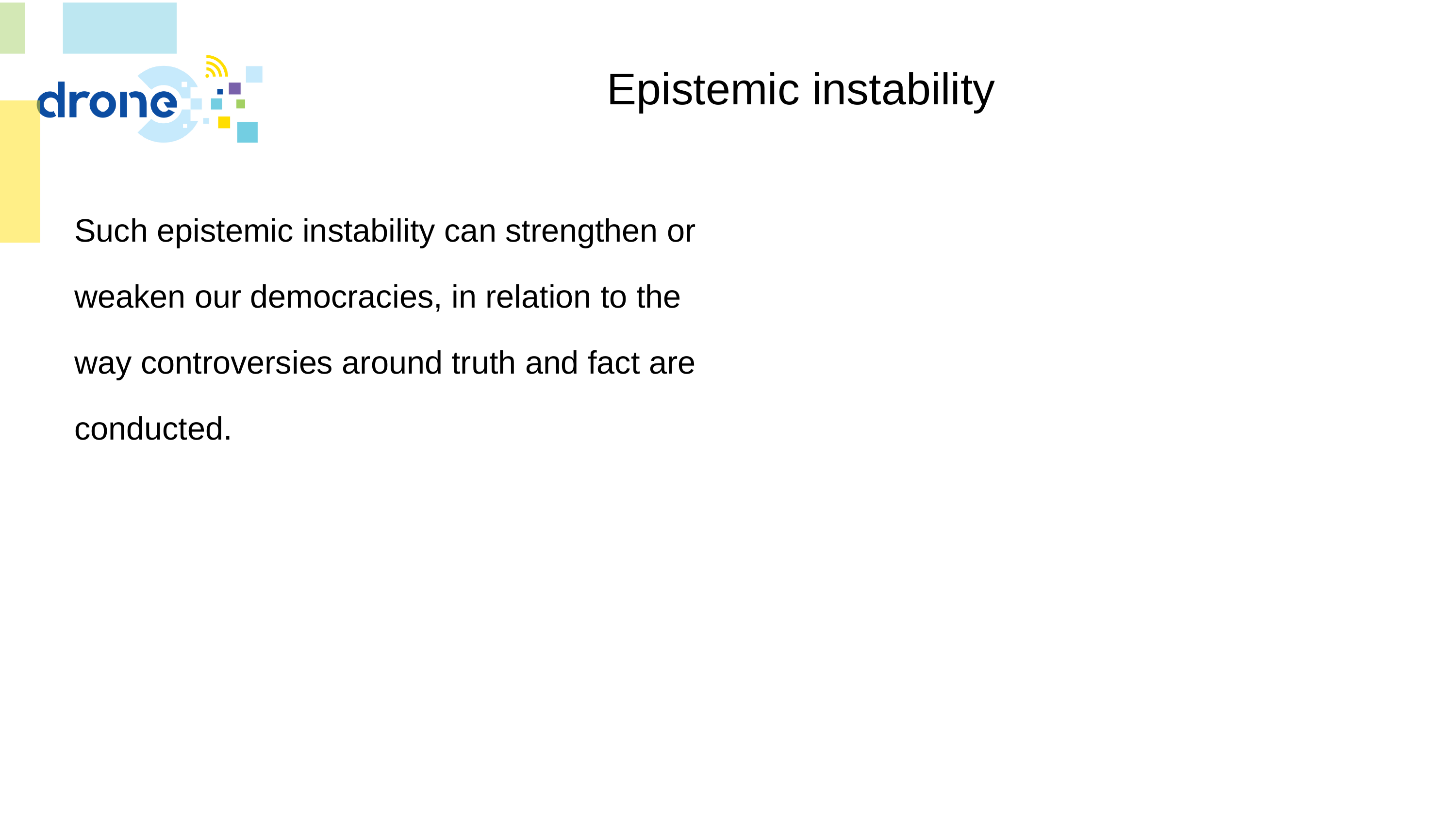

# Epistemic instability

Such epistemic instability can strengthen or weaken our democracies, in relation to the way controversies around truth and fact are conducted.